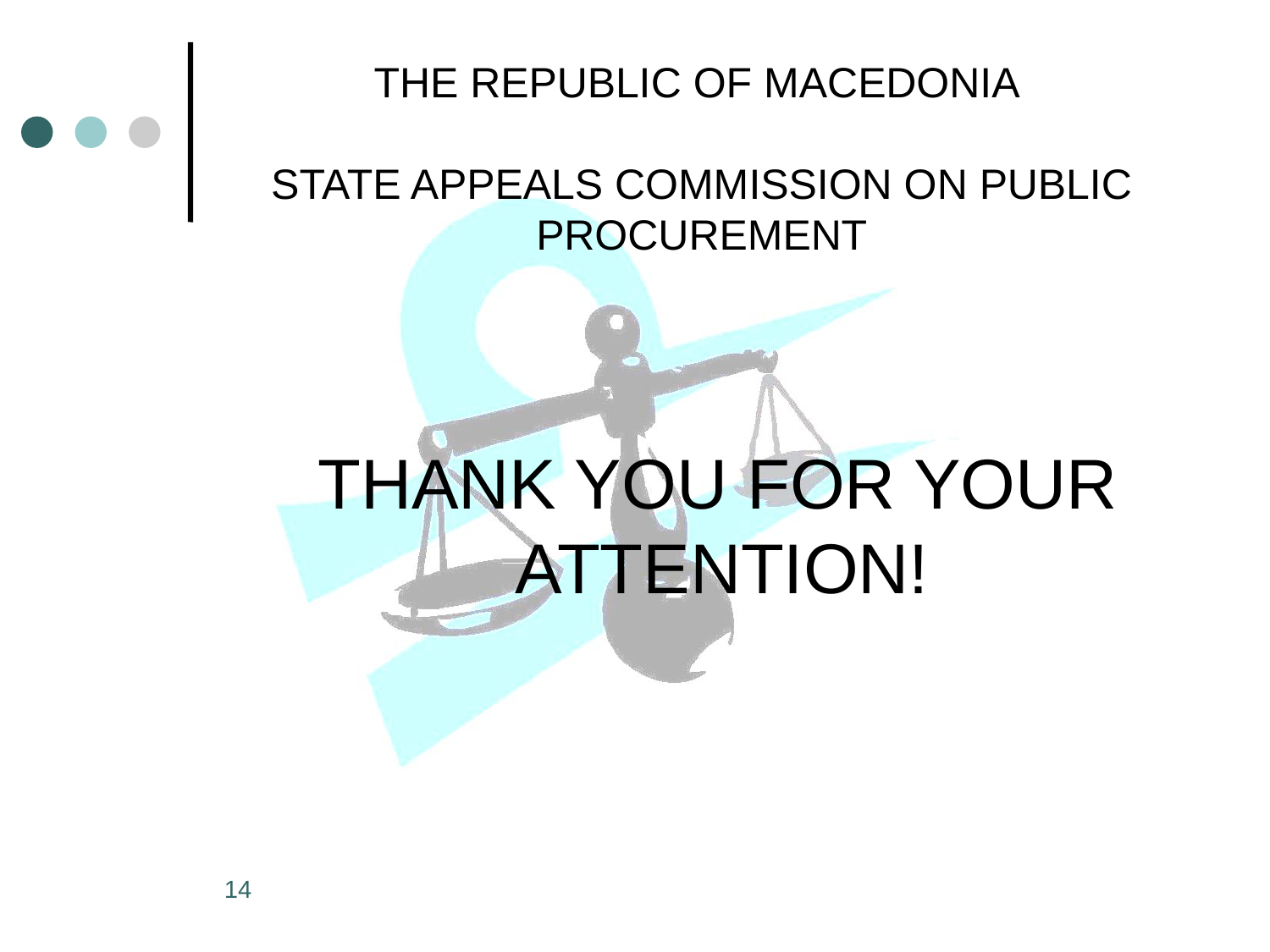

# THE REPUBLIC OF MACEDONIA STATE APPEALS COMMISSION ON PUBLIC PROCUREMENT

  THANK YOU FOR YOUR ATTENTION!

14